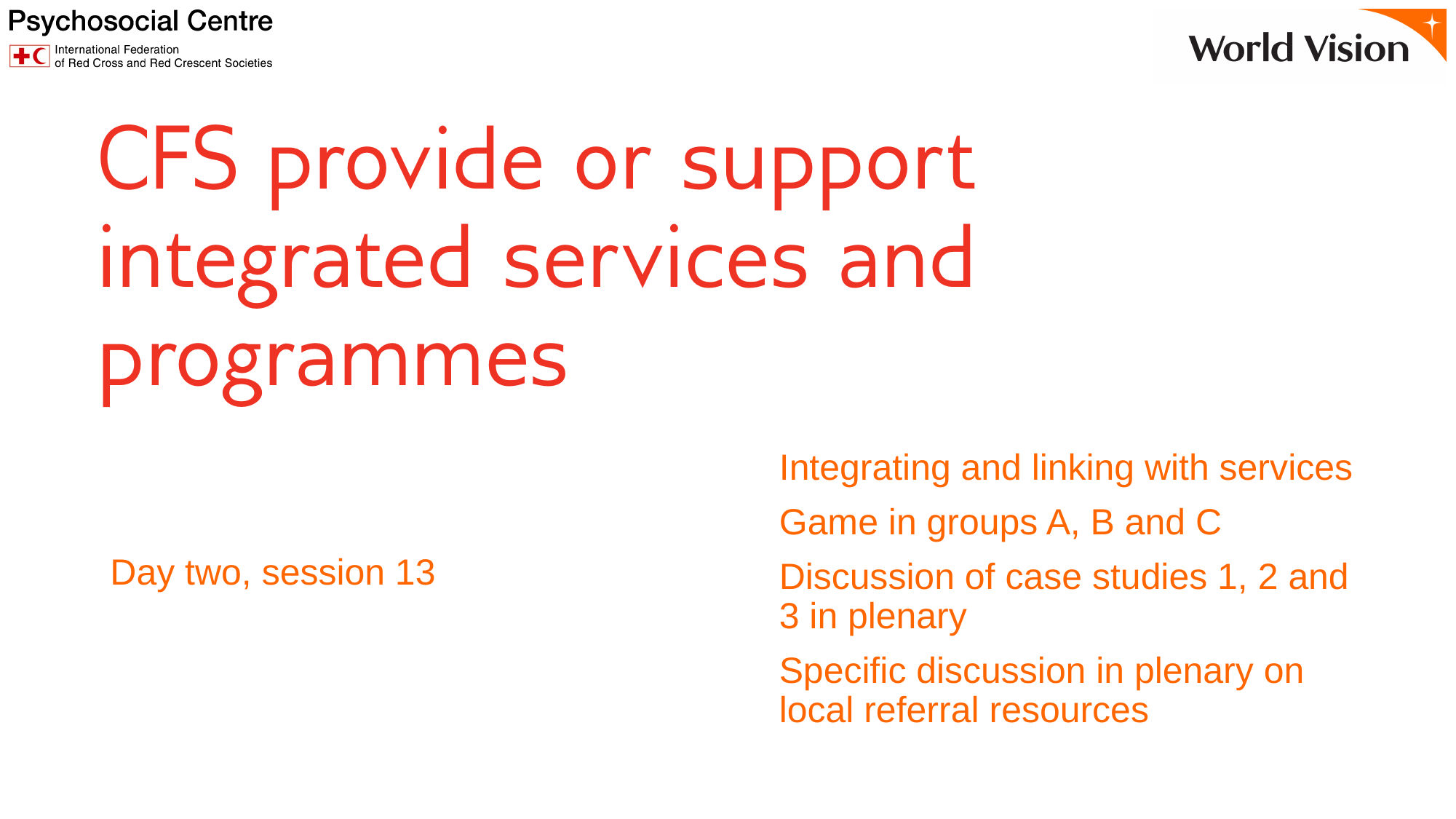

# CFS provide or support integrated services and programmes
Integrating and linking with services
Game in groups A, B and C
Discussion of case studies 1, 2 and 3 in plenary
Specific discussion in plenary on local referral resources

Day two, session 13